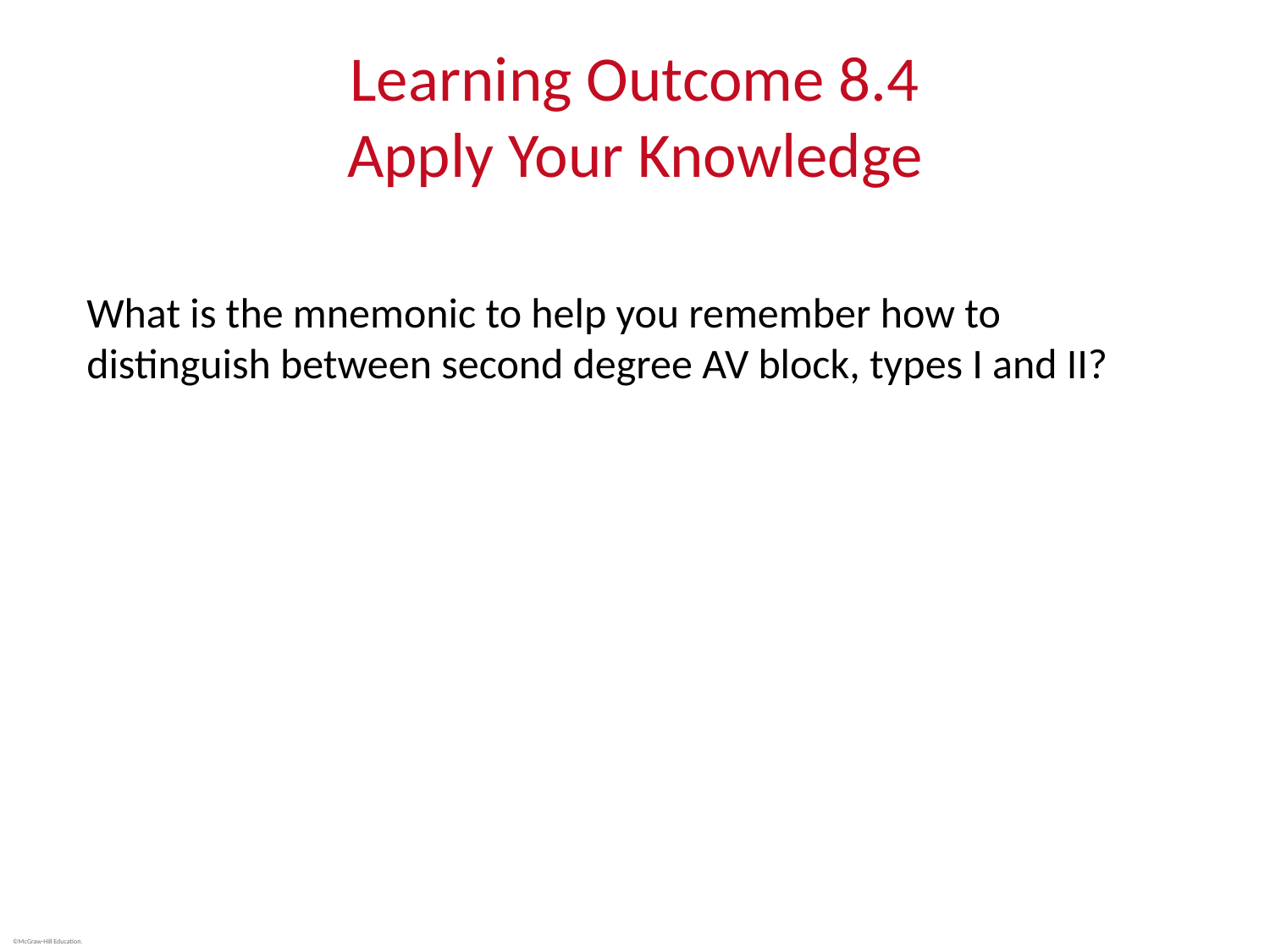

# Learning Outcome 8.4 Apply Your Knowledge
What is the mnemonic to help you remember how to distinguish between second degree AV block, types I and II?